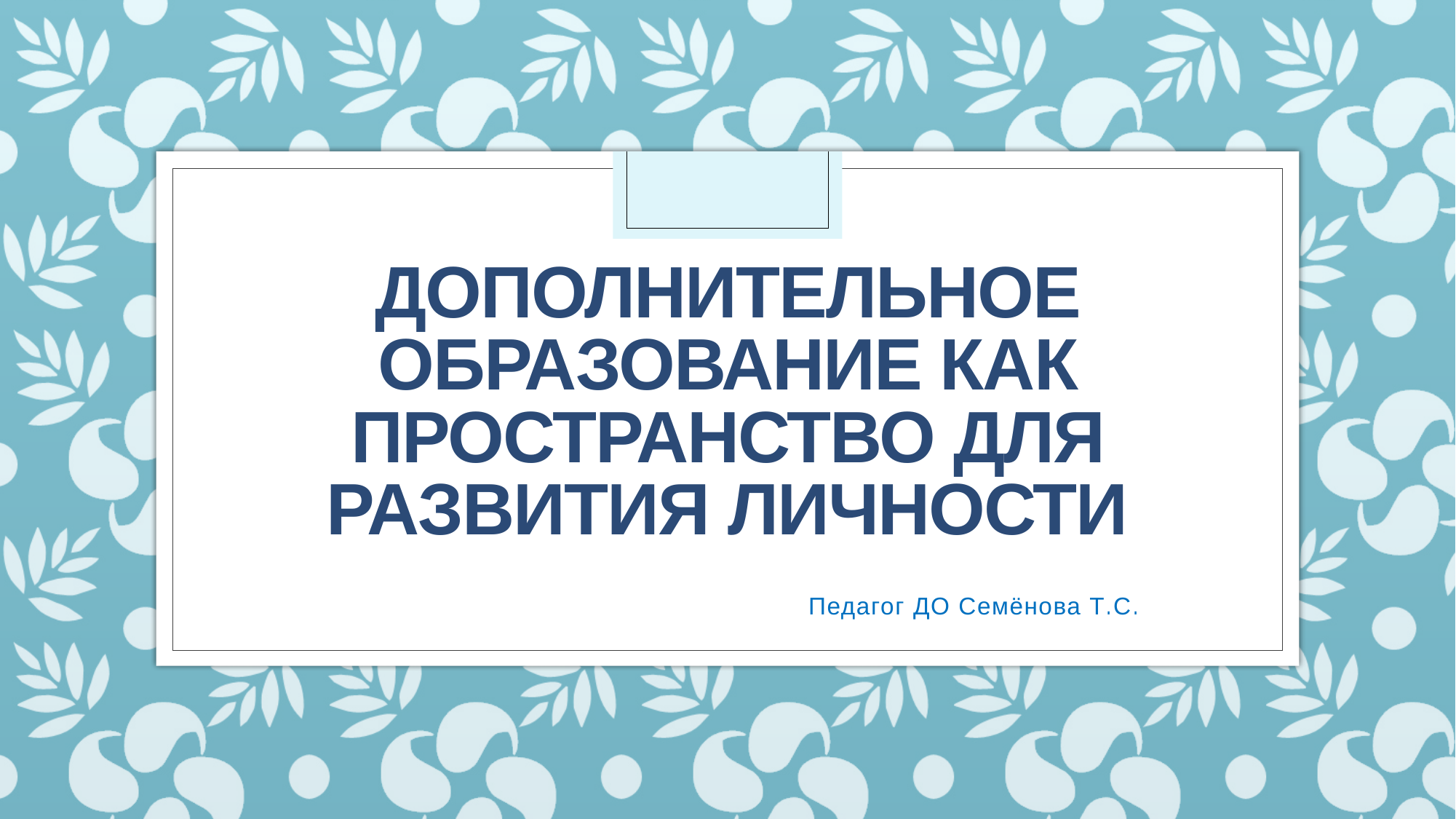

# Дополнительное образование как пространство для развития личности
Педагог ДО Семёнова Т.С.